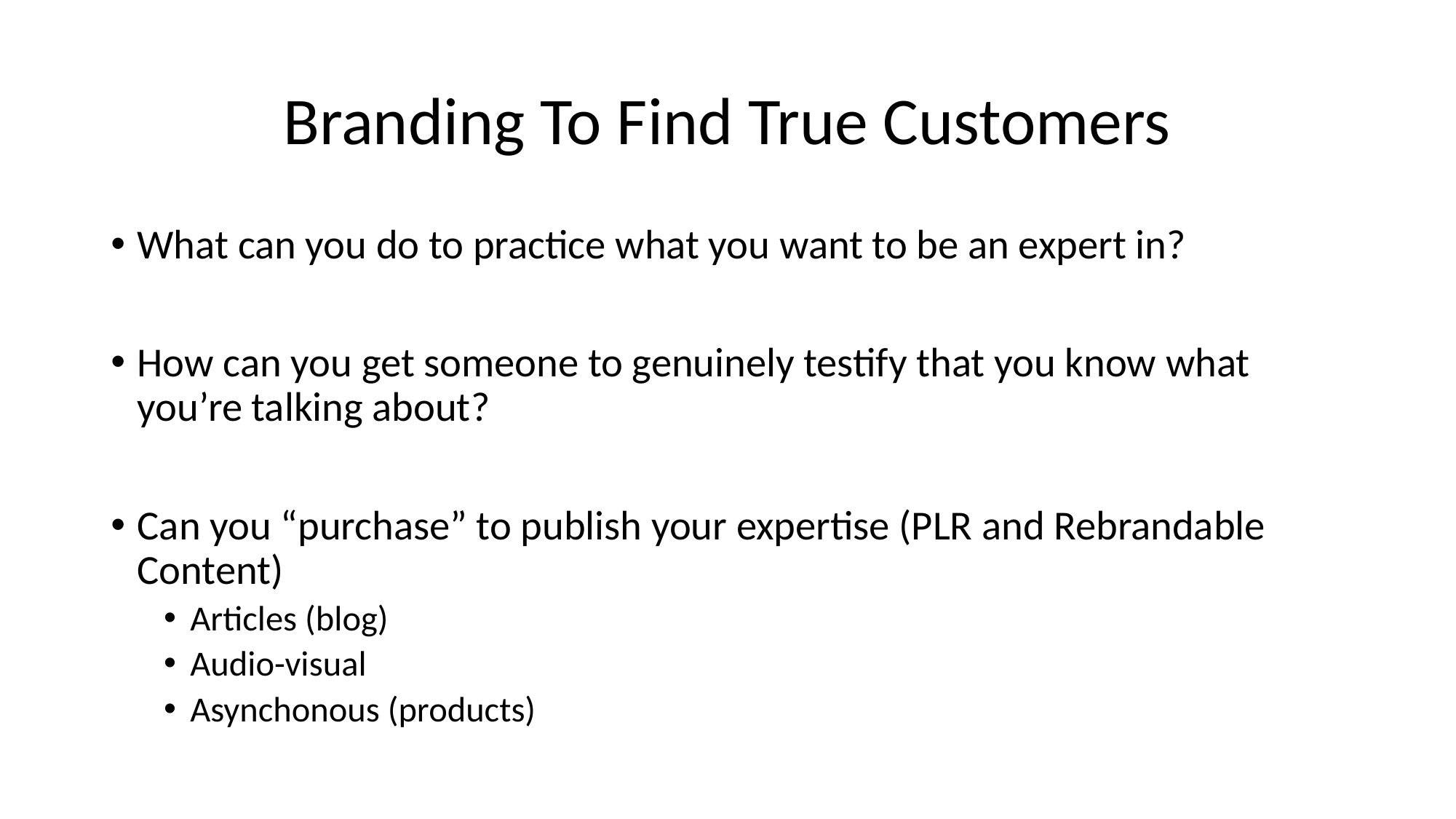

# Branding To Find True Customers
What can you do to practice what you want to be an expert in?

How can you get someone to genuinely testify that you know what you’re talking about?

Can you “purchase” to publish your expertise (PLR and Rebrandable Content)
Articles (blog)
Audio-visual
Asynchonous (products)